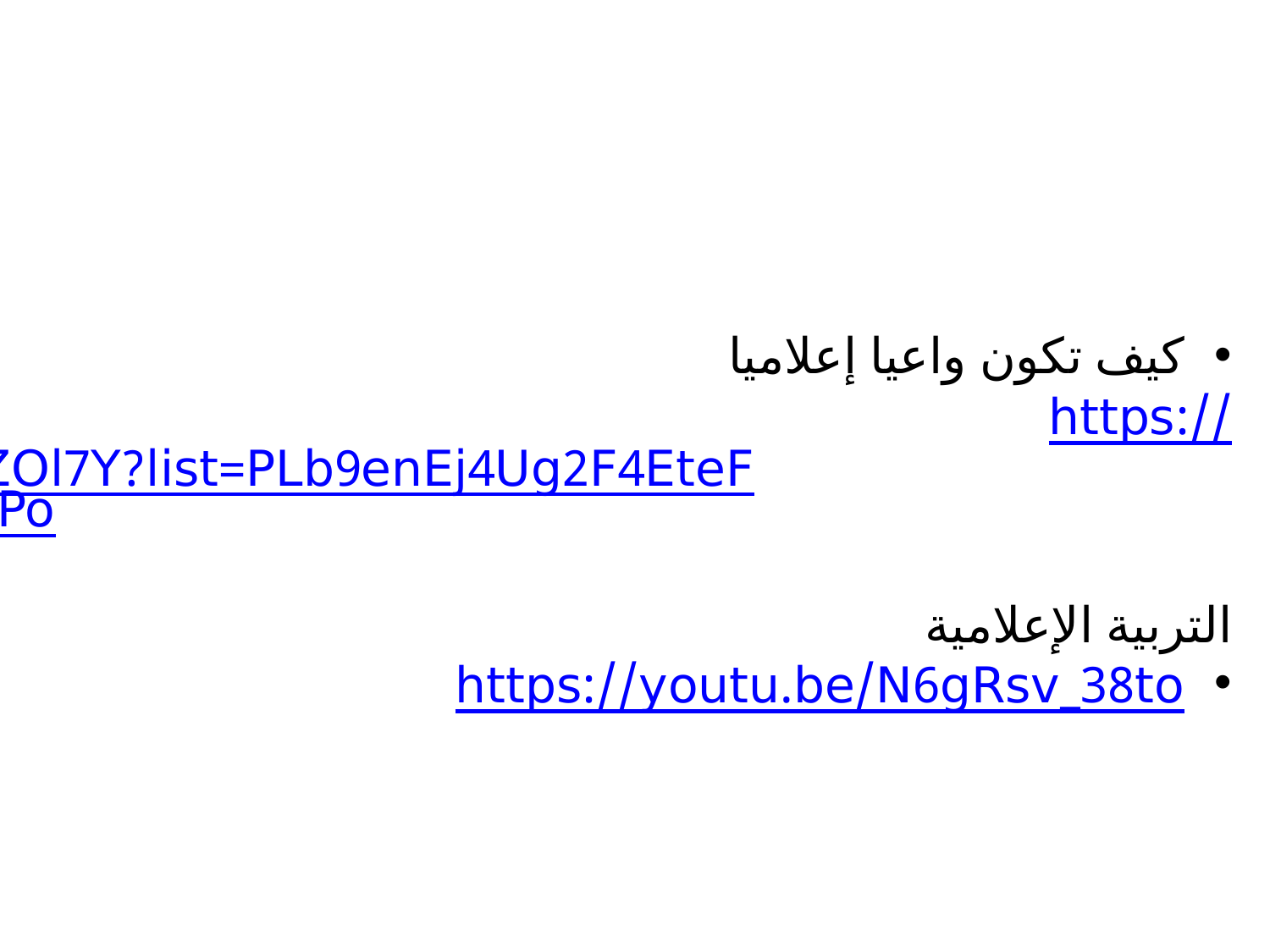

#

كيف تكون واعيا إعلاميا
https://youtu.be/yC-zezZOl7Y?list=PLb9enEj4Ug2F4EteF3KI9nOgvbZN6q5Po

التربية الإعلامية
https://youtu.be/N6gRsv_38to